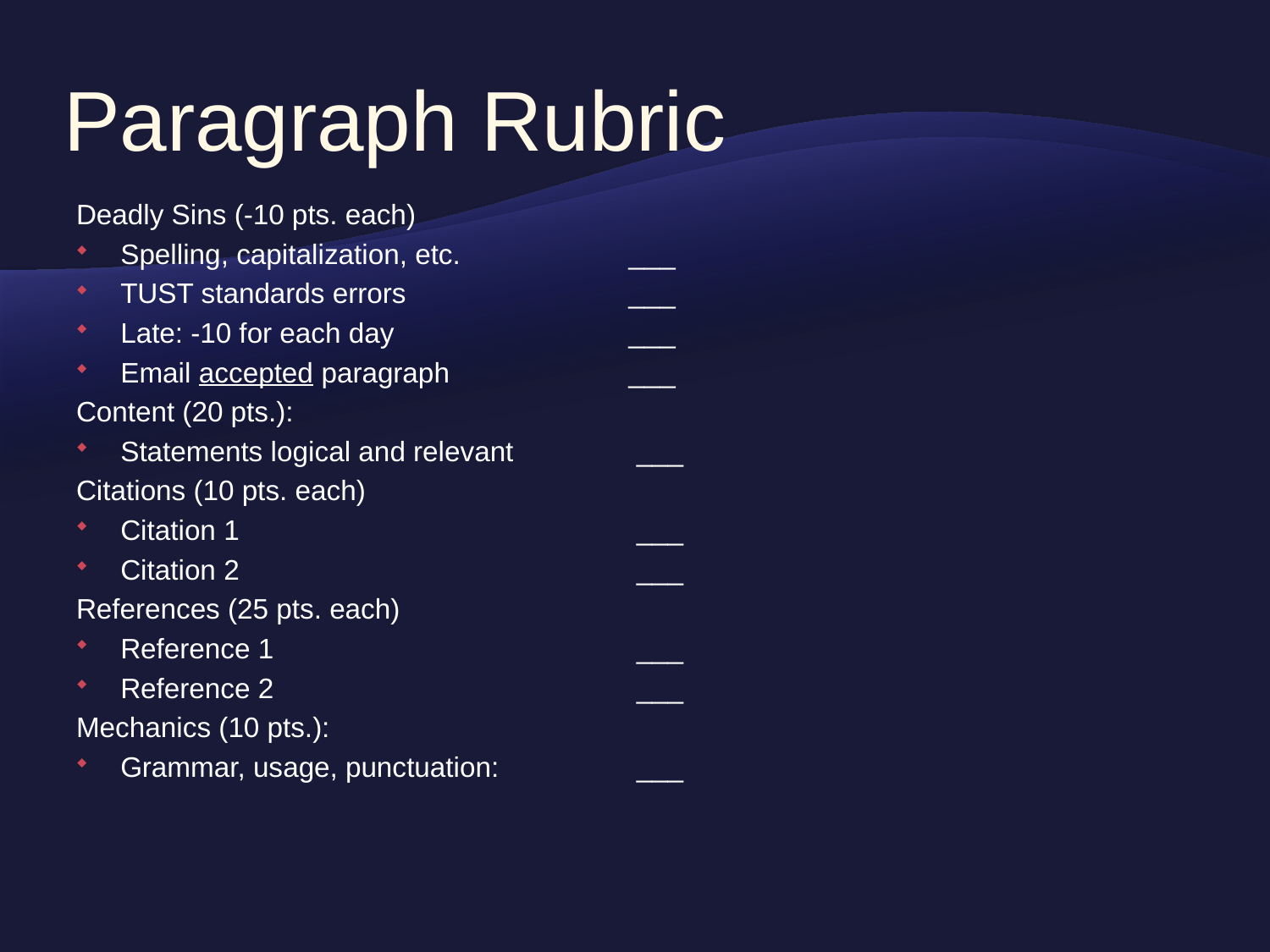

# Paragraph Rubric
Deadly Sins (-10 pts. each)
Spelling, capitalization, etc.		___
TUST standards errors		___
Late: -10 for each day		___
Email accepted paragraph		___
Content (20 pts.):
Statements logical and relevant	___
Citations (10 pts. each)
Citation 1	___
Citation 2	___
References (25 pts. each)
Reference 1	___
Reference 2	___
Mechanics (10 pts.):
Grammar, usage, punctuation:	___